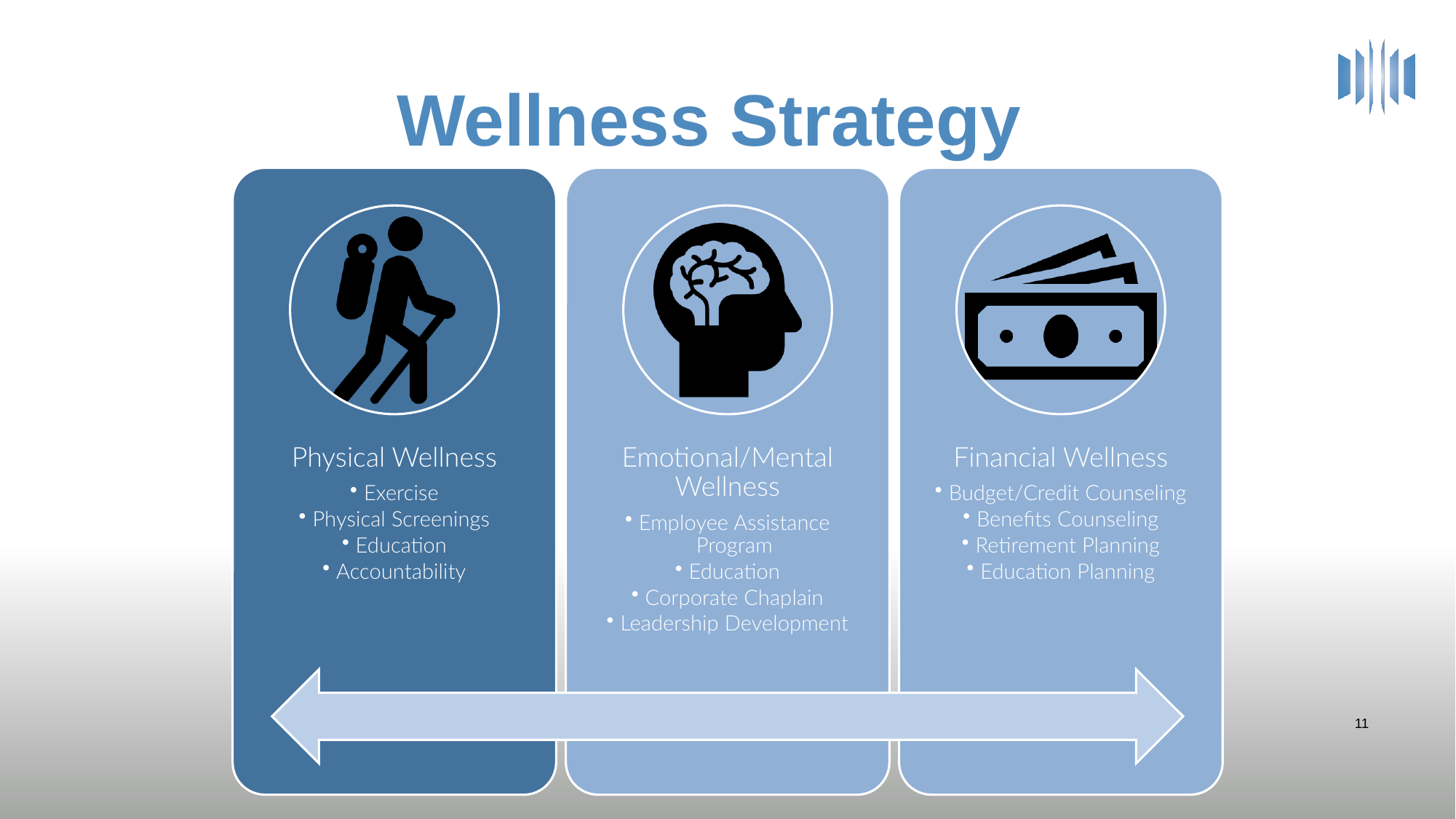

# Wellness Strategy
Physical Wellness
Exercise
Physical Screenings
Education
Accountability
Emotional/Mental Wellness
Employee Assistance Program
Education
Corporate Chaplain
Leadership Development
Financial Wellness
Budget/Credit Counseling
Benefits Counseling
Retirement Planning
Education Planning